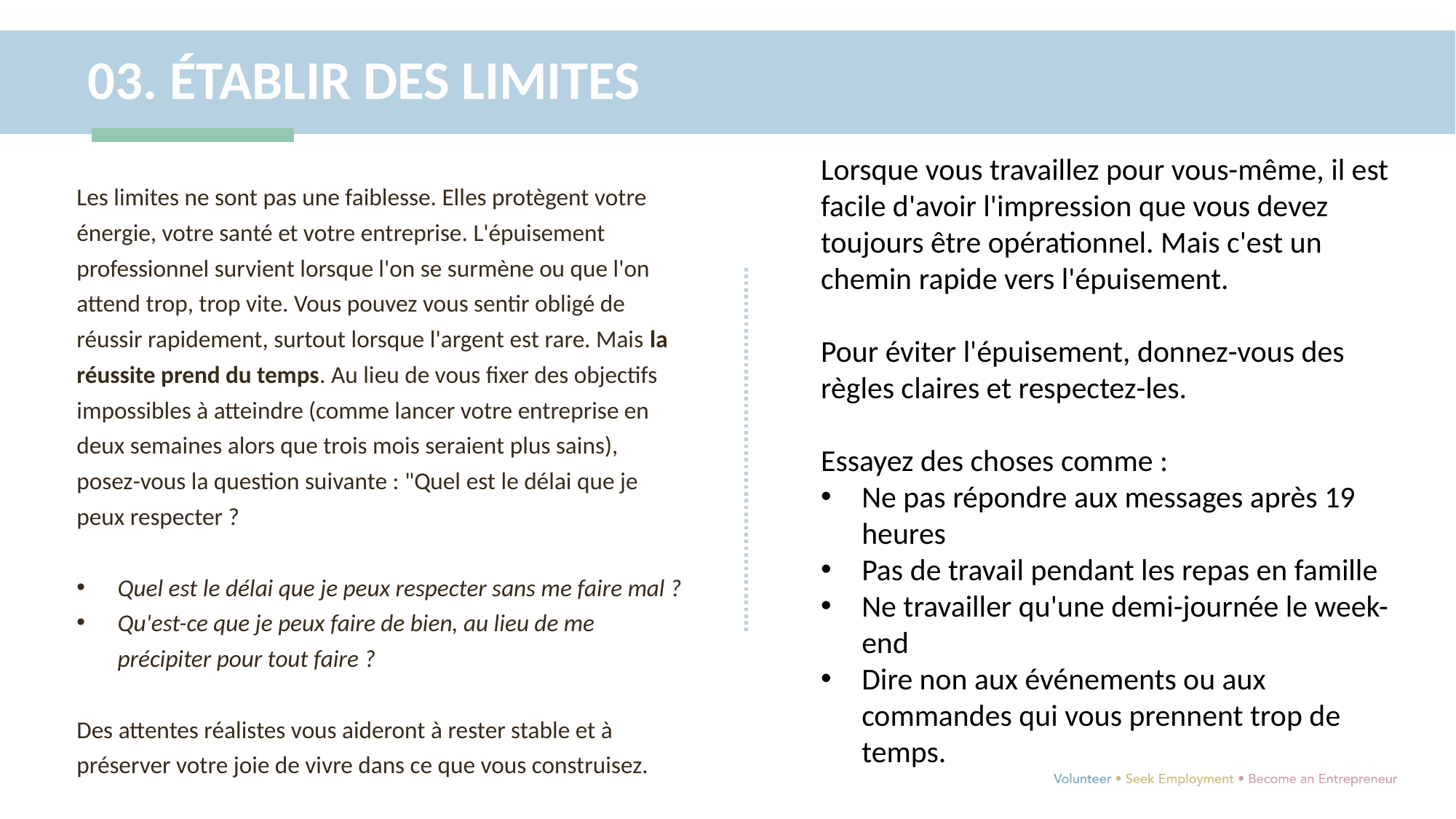

03. ÉTABLIR DES LIMITES

Les limites ne sont pas une faiblesse. Elles protègent votre énergie, votre santé et votre entreprise. L'épuisement professionnel survient lorsque l'on se surmène ou que l'on attend trop, trop vite. Vous pouvez vous sentir obligé de réussir rapidement, surtout lorsque l'argent est rare. Mais la réussite prend du temps. Au lieu de vous fixer des objectifs impossibles à atteindre (comme lancer votre entreprise en deux semaines alors que trois mois seraient plus sains), posez-vous la question suivante : "Quel est le délai que je peux respecter ?

Quel est le délai que je peux respecter sans me faire mal ?
Qu'est-ce que je peux faire de bien, au lieu de me précipiter pour tout faire ?

Des attentes réalistes vous aideront à rester stable et à préserver votre joie de vivre dans ce que vous construisez.

Lorsque vous travaillez pour vous-même, il est facile d'avoir l'impression que vous devez toujours être opérationnel. Mais c'est un chemin rapide vers l'épuisement.

Pour éviter l'épuisement, donnez-vous des règles claires et respectez-les.

Essayez des choses comme :
Ne pas répondre aux messages après 19 heures
Pas de travail pendant les repas en famille
Ne travailler qu'une demi-journée le week-end
Dire non aux événements ou aux commandes qui vous prennent trop de temps.